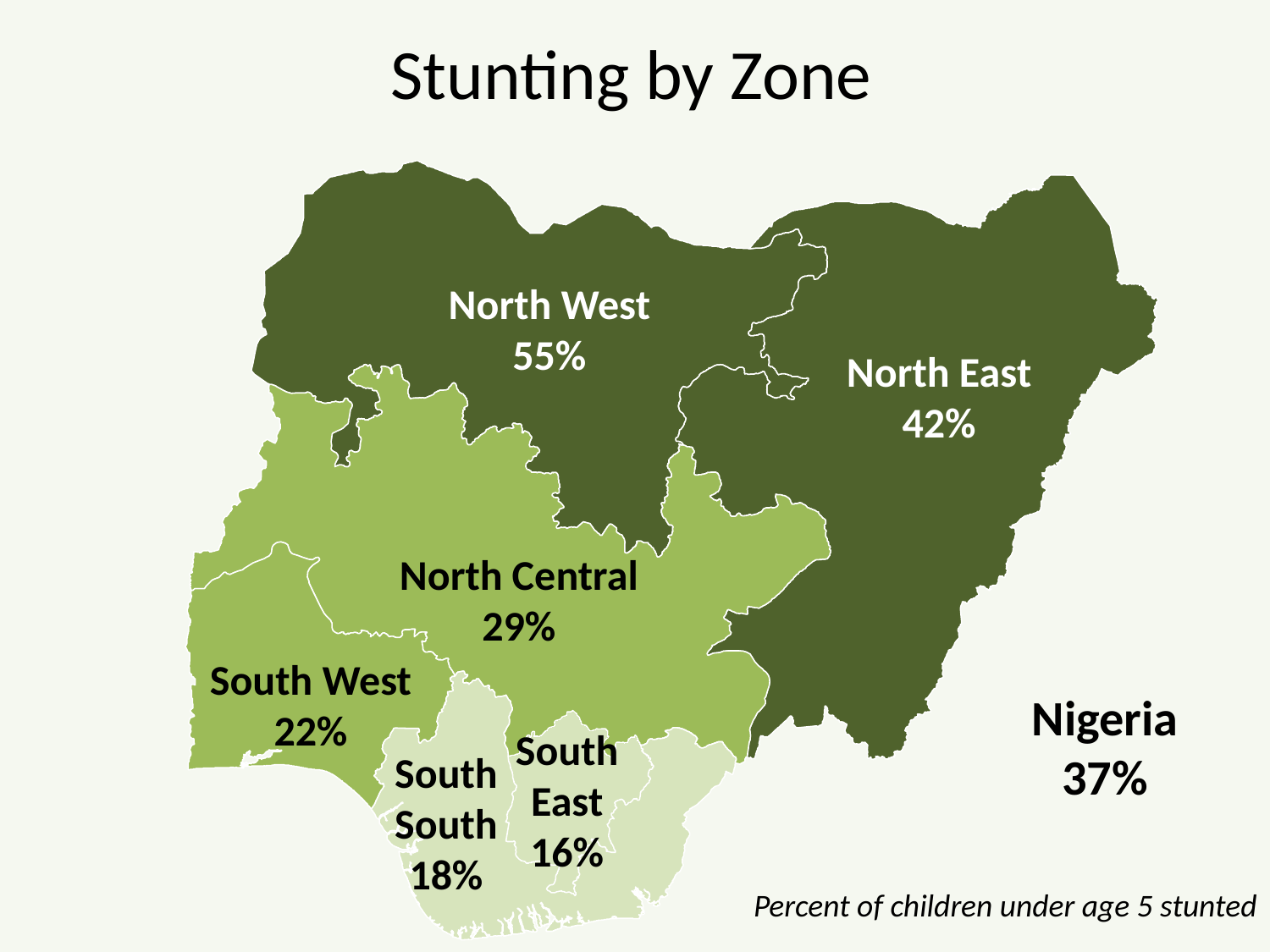

# Stunting by Zone

North West
55%
North East
42%
North Central
29%
South West
22%
Nigeria
37%
South
East
16%
South
South
18%
Percent of children under age 5 stunted